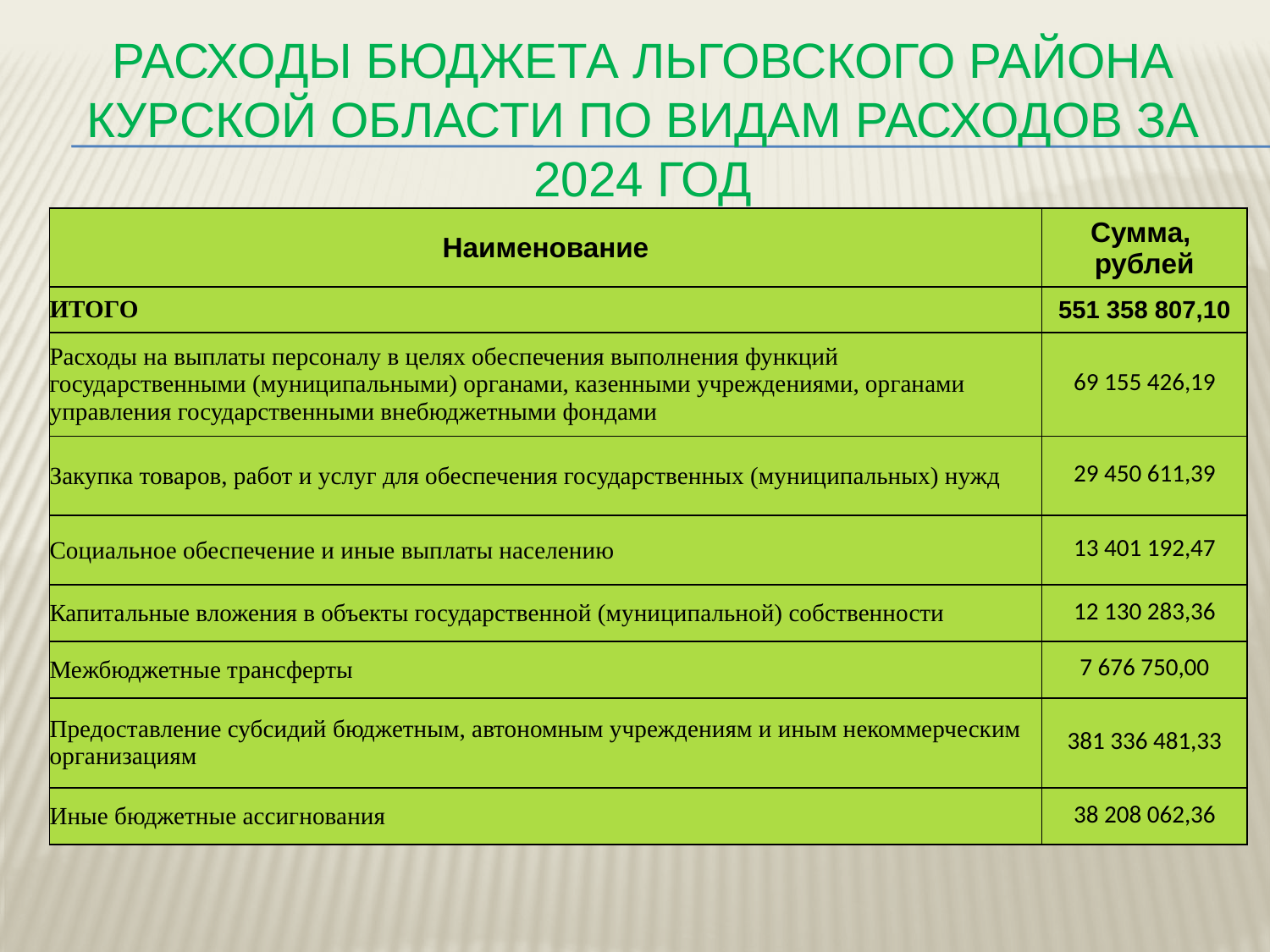

# РАСХОДЫ БЮДЖЕТА ЛЬГОВСКОГО РАЙОНА КУРСКОЙ ОБЛАСТИ по видам расходов за 2024 год
| Наименование | Сумма, рублей |
| --- | --- |
| ИТОГО | 551 358 807,10 |
| Расходы на выплаты персоналу в целях обеспечения выполнения функций государственными (муниципальными) органами, казенными учреждениями, органами управления государственными внебюджетными фондами | 69 155 426,19 |
| Закупка товаров, работ и услуг для обеспечения государственных (муниципальных) нужд | 29 450 611,39 |
| Социальное обеспечение и иные выплаты населению | 13 401 192,47 |
| Капитальные вложения в объекты государственной (муниципальной) собственности | 12 130 283,36 |
| Межбюджетные трансферты | 7 676 750,00 |
| Предоставление субсидий бюджетным, автономным учреждениям и иным некоммерческим организациям | 381 336 481,33 |
| Иные бюджетные ассигнования | 38 208 062,36 |